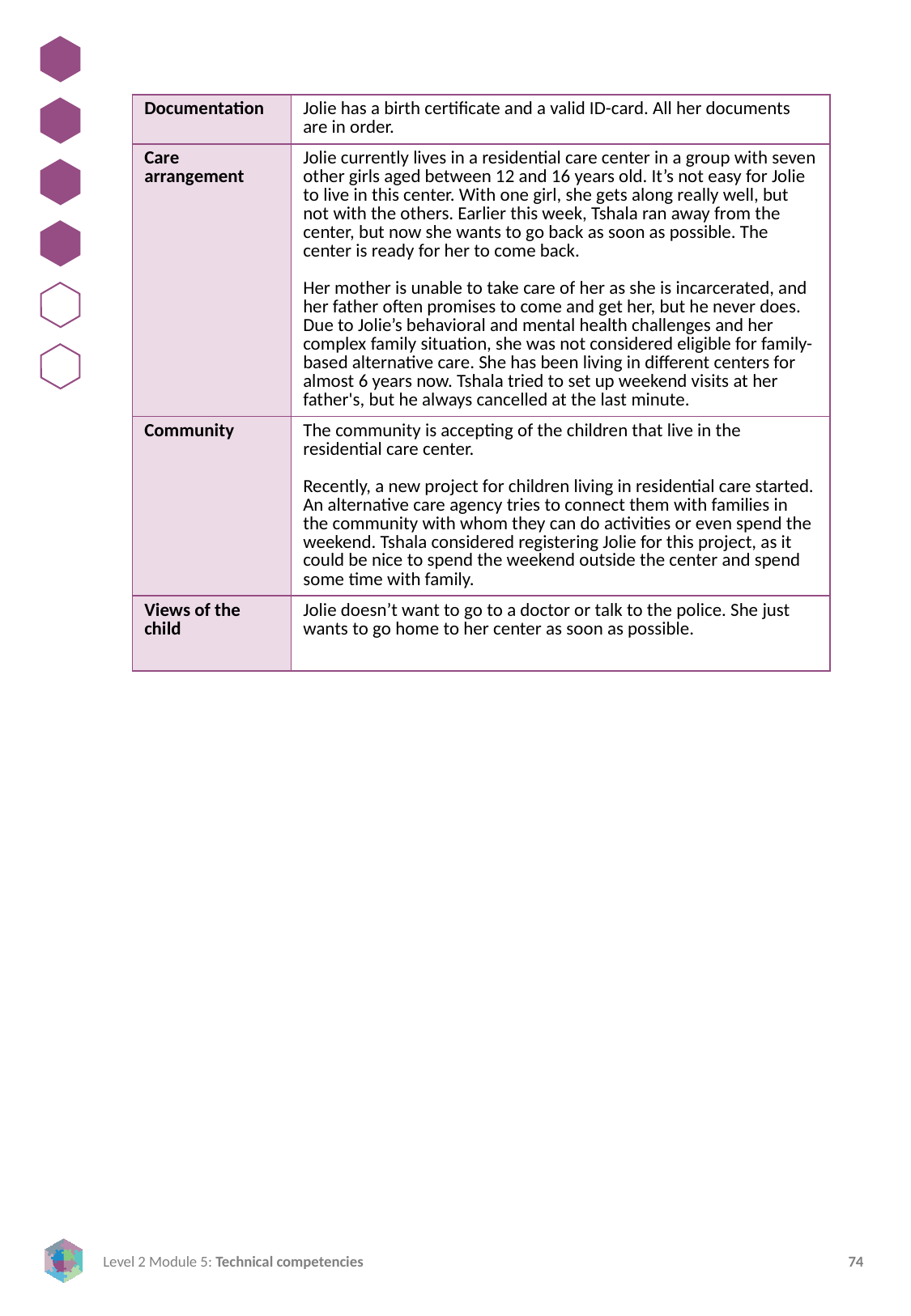

| Documentation | Jolie has a birth certificate and a valid ID-card. All her documents are in order. |
| --- | --- |
| Care arrangement | Jolie currently lives in a residential care center in a group with seven other girls aged between 12 and 16 years old. It’s not easy for Jolie to live in this center. With one girl, she gets along really well, but not with the others. Earlier this week, Tshala ran away from the center, but now she wants to go back as soon as possible. The center is ready for her to come back. Her mother is unable to take care of her as she is incarcerated, and her father often promises to come and get her, but he never does. Due to Jolie’s behavioral and mental health challenges and her complex family situation, she was not considered eligible for family-based alternative care. She has been living in different centers for almost 6 years now. Tshala tried to set up weekend visits at her father's, but he always cancelled at the last minute. |
| Community | The community is accepting of the children that live in the residential care center. Recently, a new project for children living in residential care started. An alternative care agency tries to connect them with families in the community with whom they can do activities or even spend the weekend. Tshala considered registering Jolie for this project, as it could be nice to spend the weekend outside the center and spend some time with family. |
| Views of the child | Jolie doesn’t want to go to a doctor or talk to the police. She just wants to go home to her center as soon as possible. |